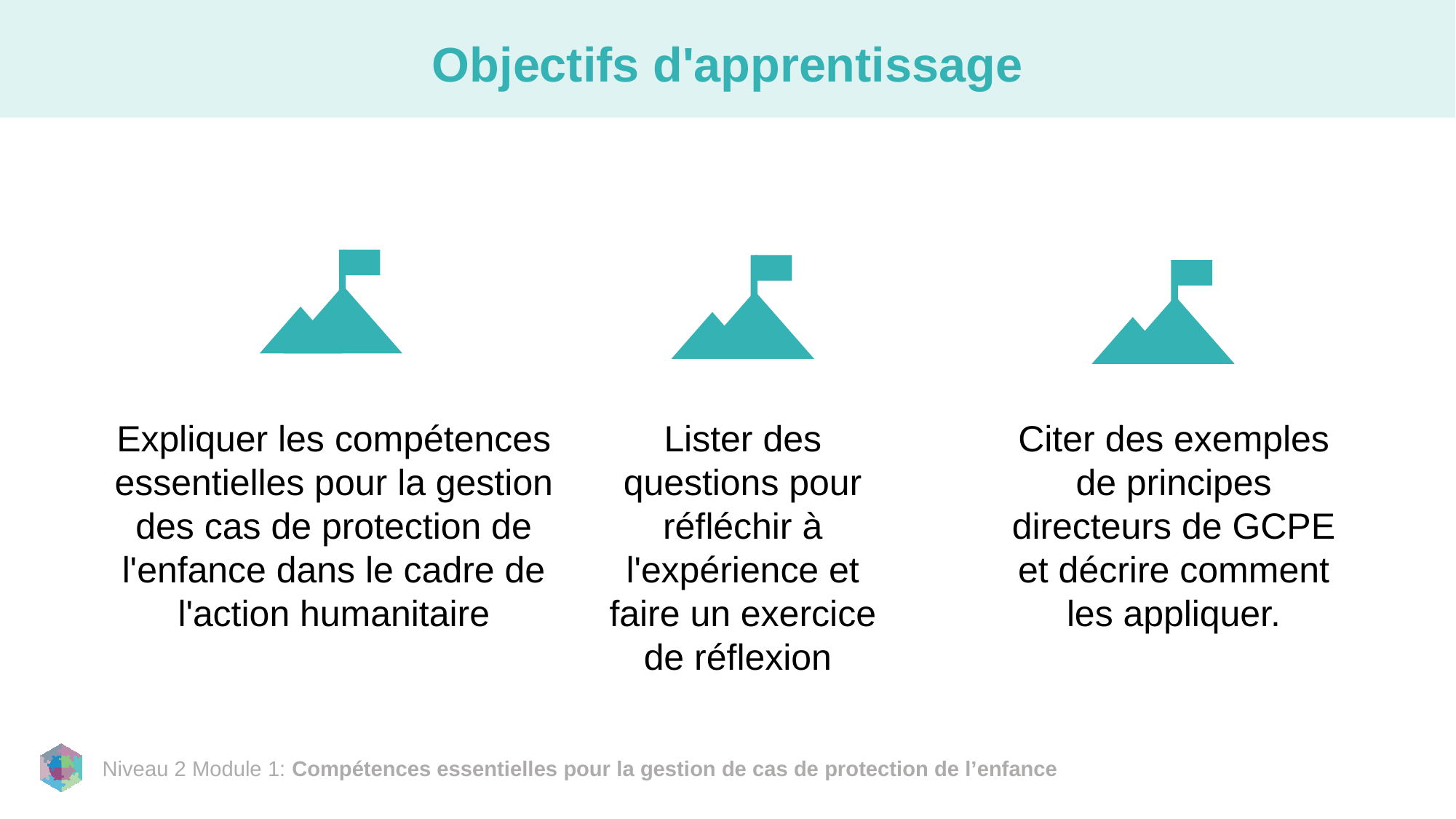

# Objectifs d'apprentissage

Expliquer les compétences essentielles pour la gestion des cas de protection de l'enfance dans le cadre de l'action humanitaire
Lister des questions pour réfléchir à l'expérience et faire un exercice de réflexion
Citer des exemples de principes directeurs de GCPE et décrire comment les appliquer.